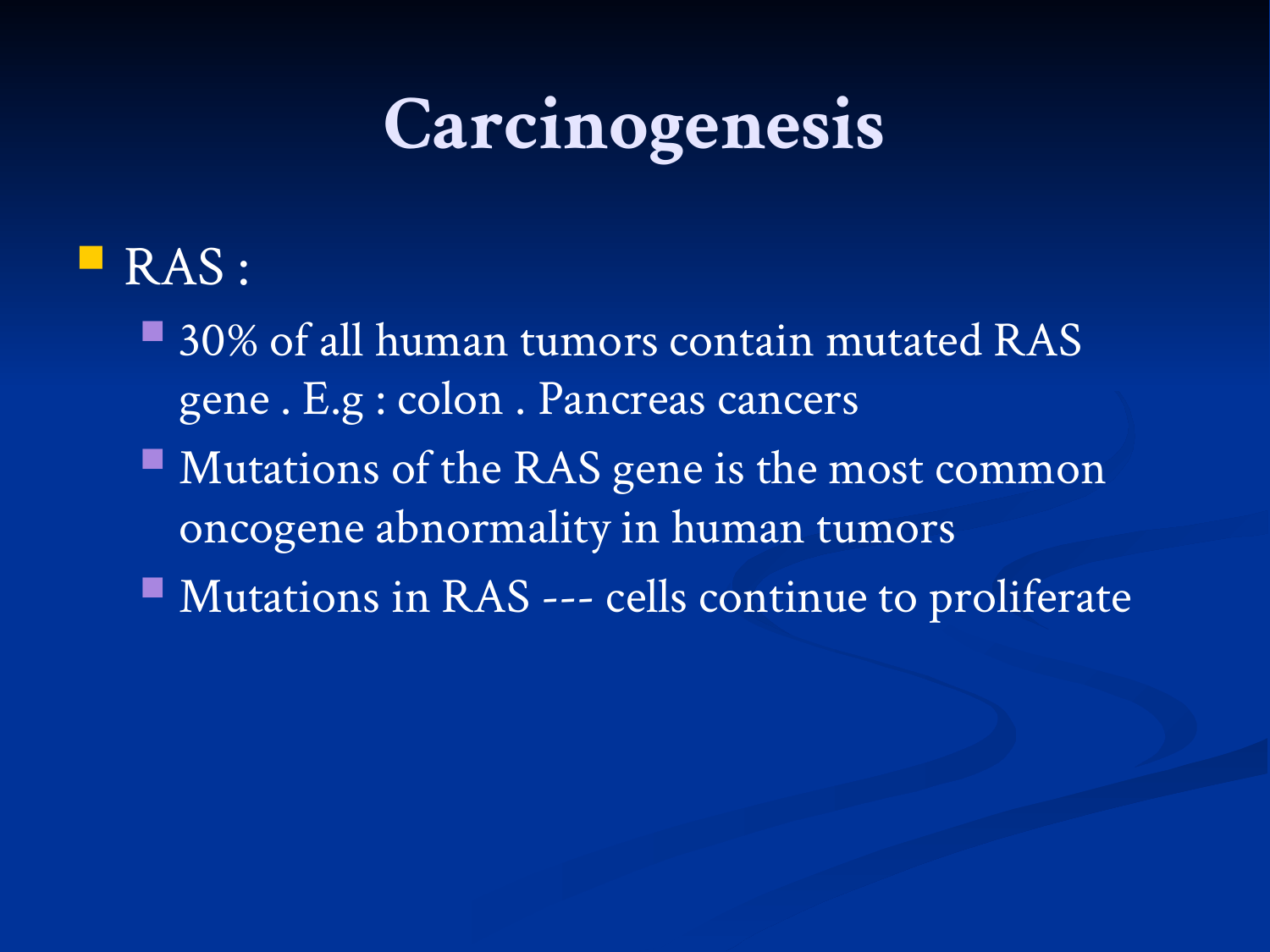

# Carcinogenesis
RAS :
30% of all human tumors contain mutated RAS  gene . E.g : colon . Pancreas cancers
Mutations of the RAS gene is the most common oncogene abnormality in human tumors
Mutations in RAS --- cells continue to proliferate